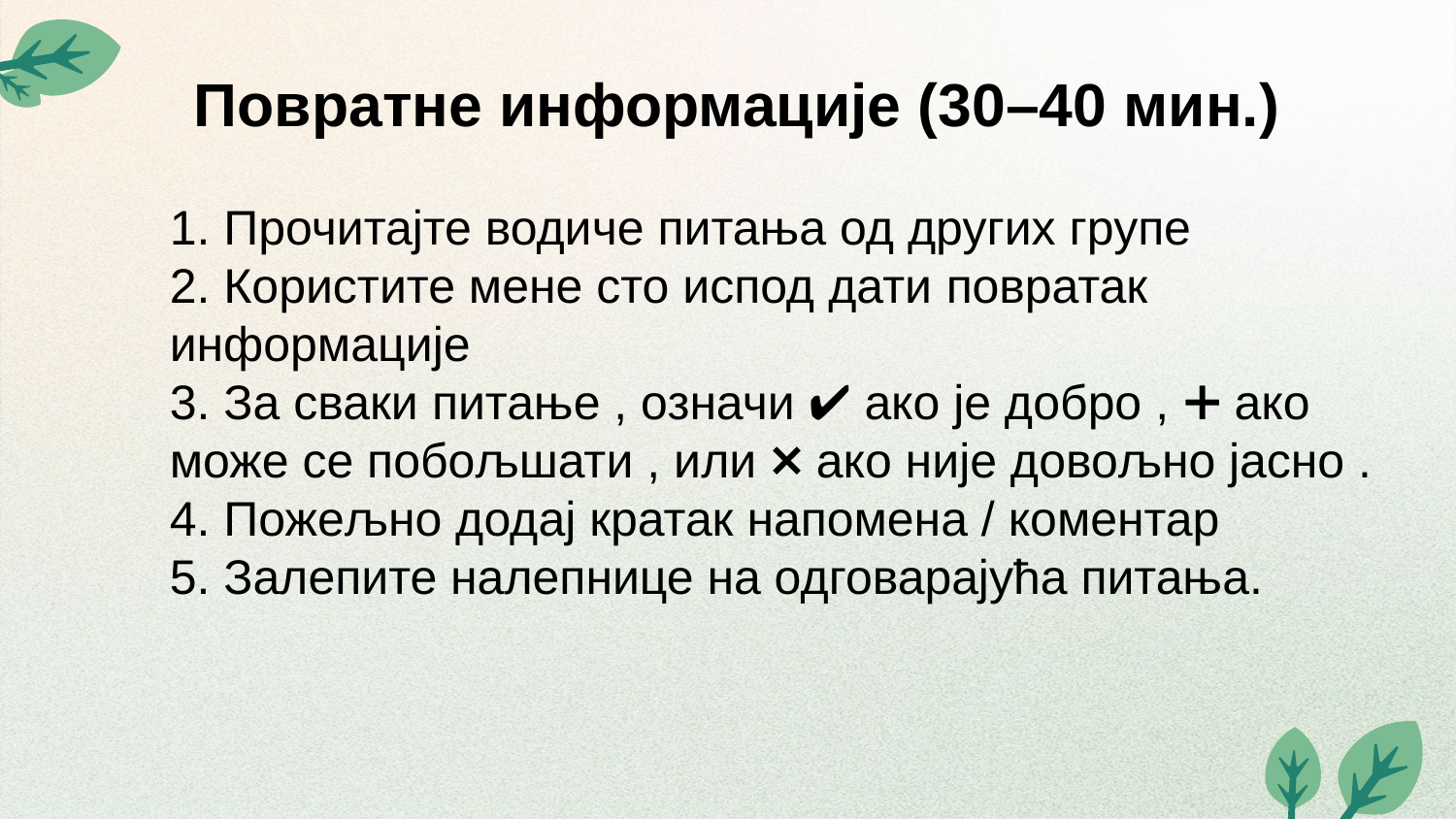

# Повратне информације (30–40 мин.)
1. Прочитајте водиче​ питања од других групе​
2. Користите мене сто испод дати​ повратак информације​
3. За сваки питање , означи ✔ ако је добро , ➕ ако може се побољшати , или ❌ ако није довољно јасно .
4. Пожељно додај кратак напомена / коментар​
5. Залепите налепнице на одговарајућа питања.